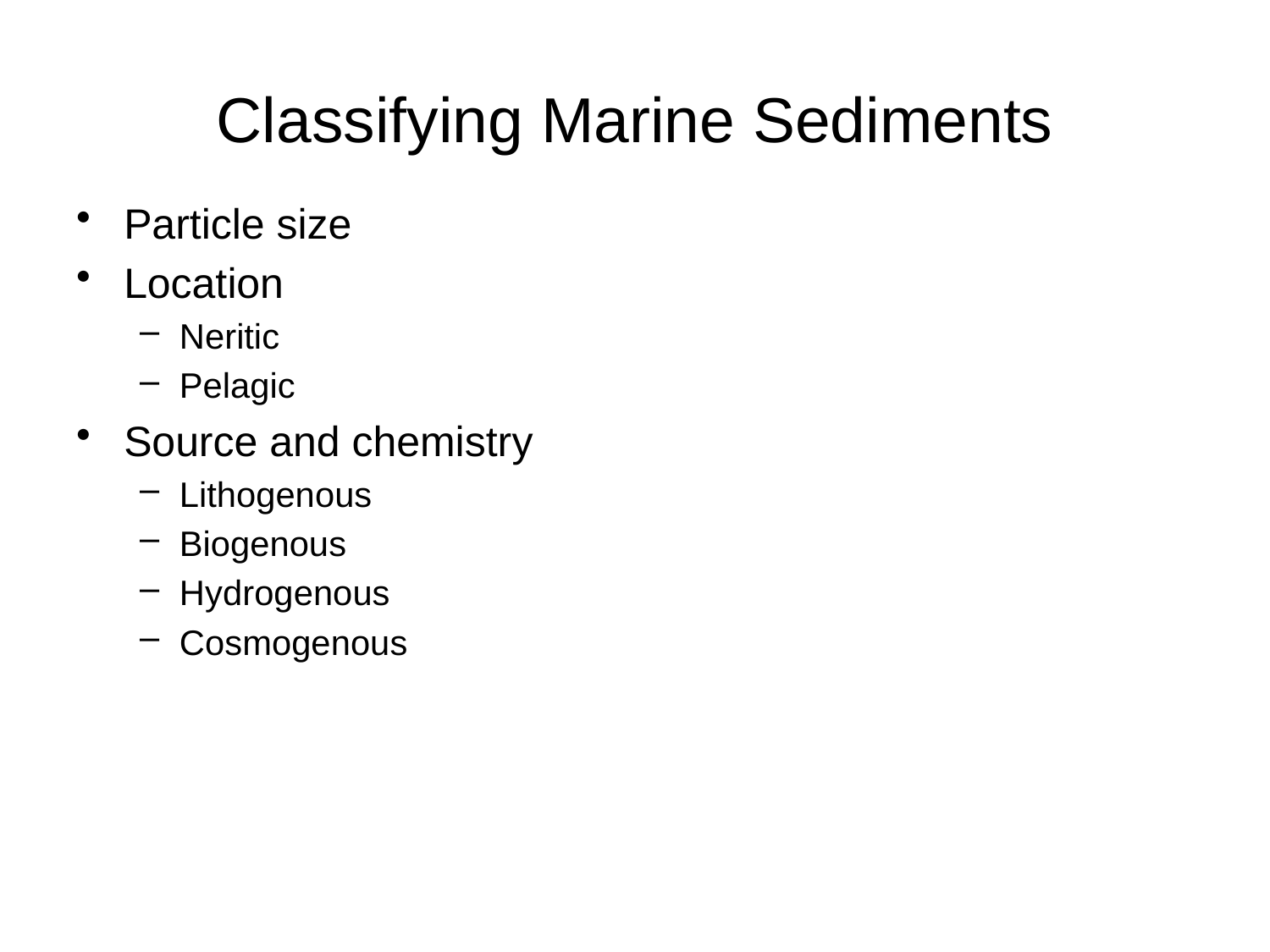

# Classifying Marine Sediments
Particle size
Location
Neritic
Pelagic
Source and chemistry
Lithogenous
Biogenous
Hydrogenous
Cosmogenous